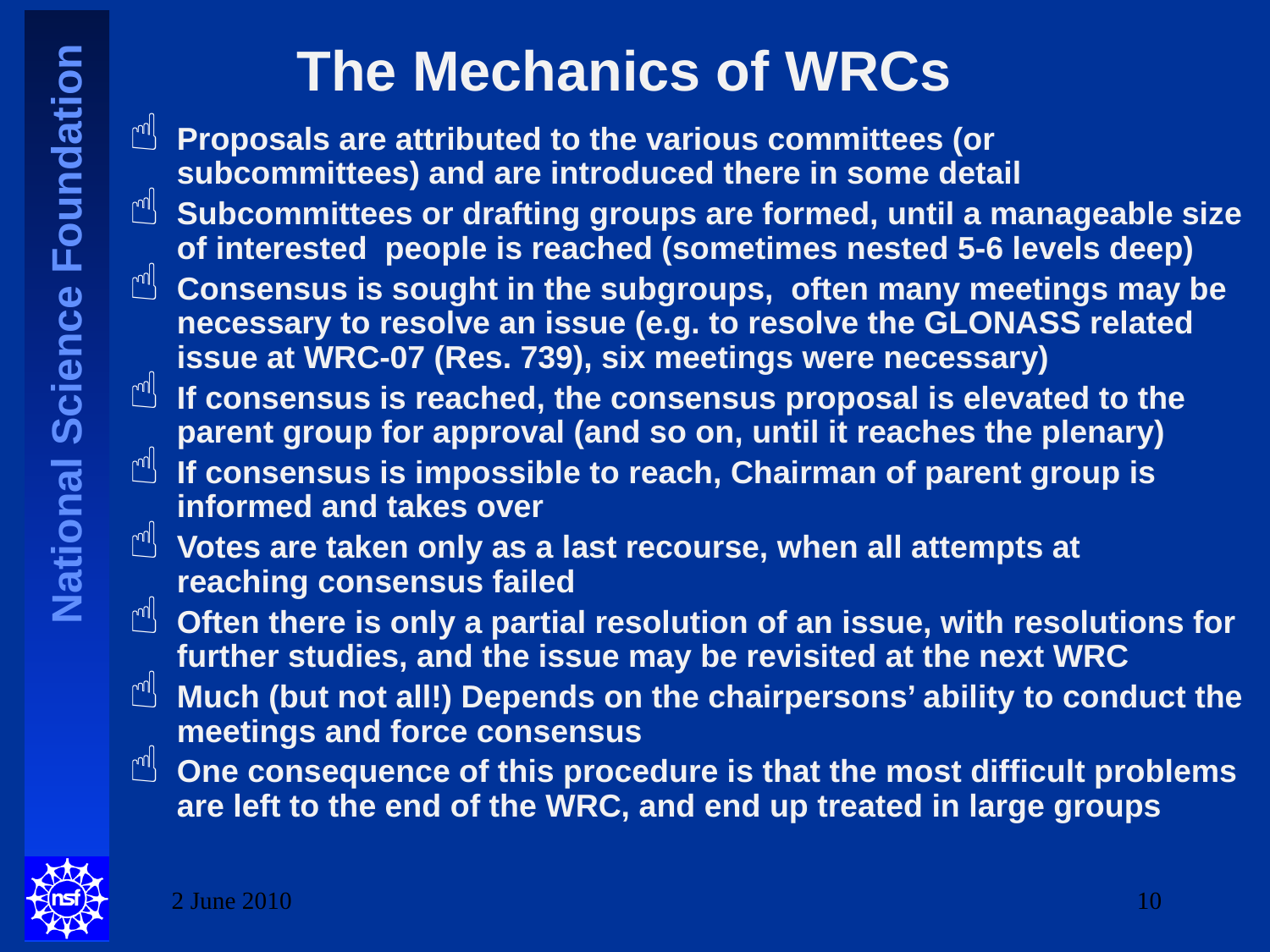

# The Mechanics of WRCs
Proposals are attributed to the various committees (or subcommittees) and are introduced there in some detail
Subcommittees or drafting groups are formed, until a manageable size of interested  people is reached (sometimes nested 5-6 levels deep)
Consensus is sought in the subgroups,  often many meetings may be  necessary to resolve an issue (e.g. to resolve the GLONASS related issue at WRC-07 (Res. 739), six meetings were necessary)
If consensus is reached, the consensus proposal is elevated to the parent group for approval (and so on, until it reaches the plenary)
If consensus is impossible to reach, Chairman of parent group is informed and takes over
Votes are taken only as a last recourse, when all attempts at
reaching consensus failed
Often there is only a partial resolution of an issue, with resolutions for further studies, and the issue may be revisited at the next WRC
Much (but not all!) Depends on the chairpersons’ ability to conduct the meetings and force consensus
One consequence of this procedure is that the most difficult problems are left to the end of the WRC, and end up treated in large groups
2 June 2010
10